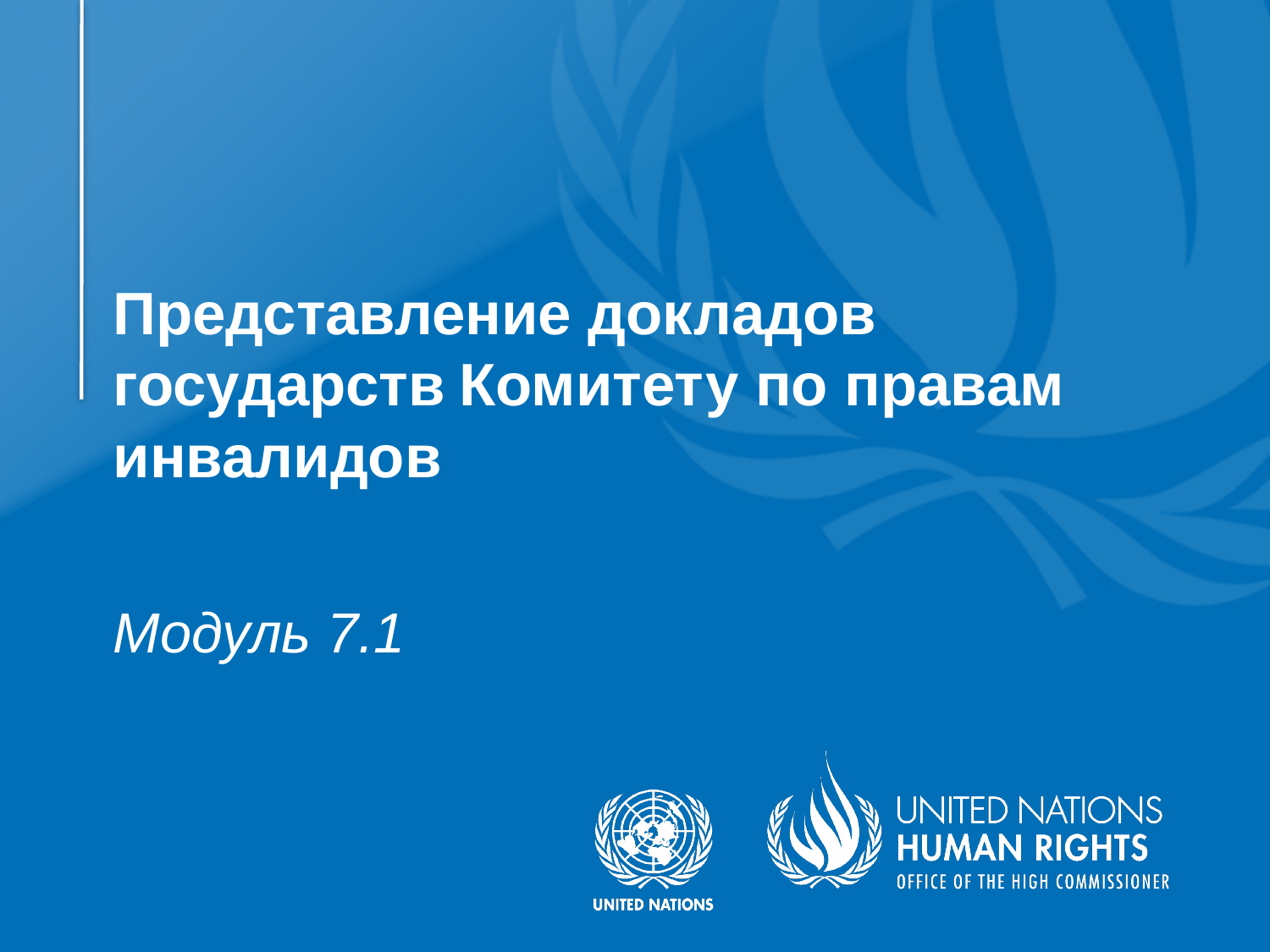

# Представление докладов государств Комитету по правам инвалидов
Модуль 7.1